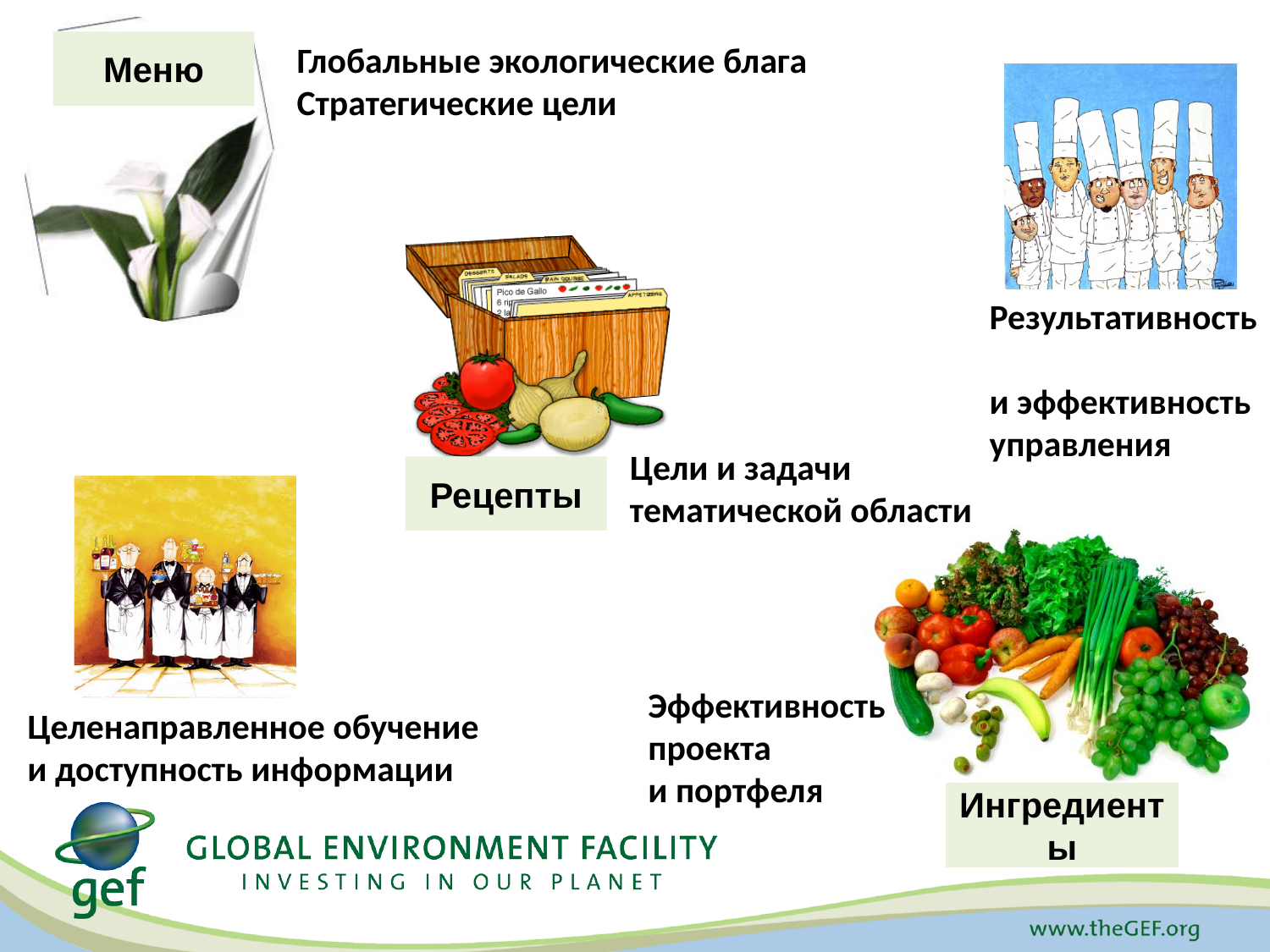

Меню
Глобальные экологические блага
Стратегические цели

Результативность
и эффективность управления
Цели и задачи тематической области
Рецепты

Эффективность проекта
и портфеля
Целенаправленное обучение
и доступность информации
Ингредиенты